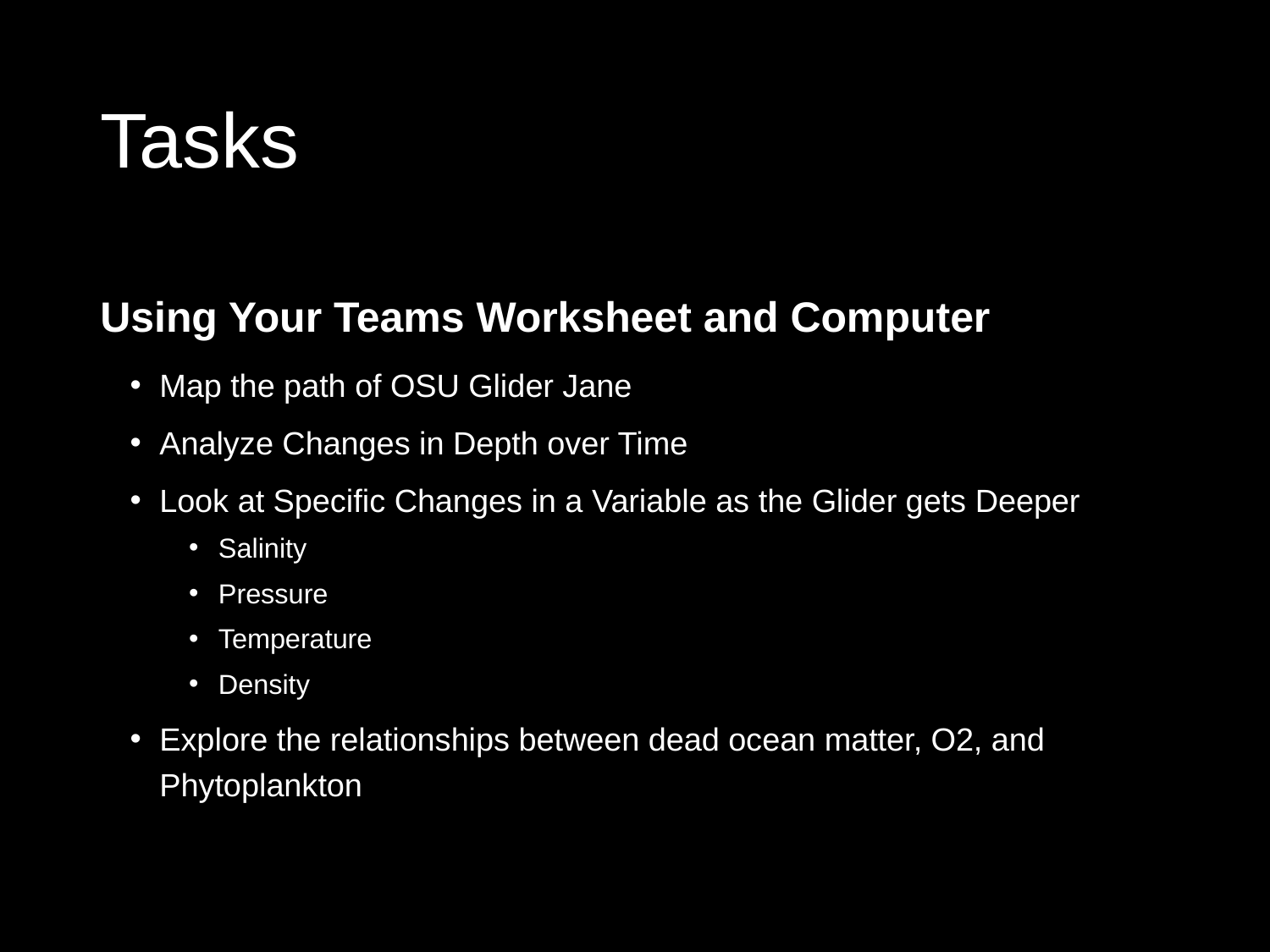

# Tasks
Using Your Teams Worksheet and Computer
Map the path of OSU Glider Jane
Analyze Changes in Depth over Time
Look at Specific Changes in a Variable as the Glider gets Deeper
Salinity
Pressure
Temperature
Density
Explore the relationships between dead ocean matter, O2, and Phytoplankton